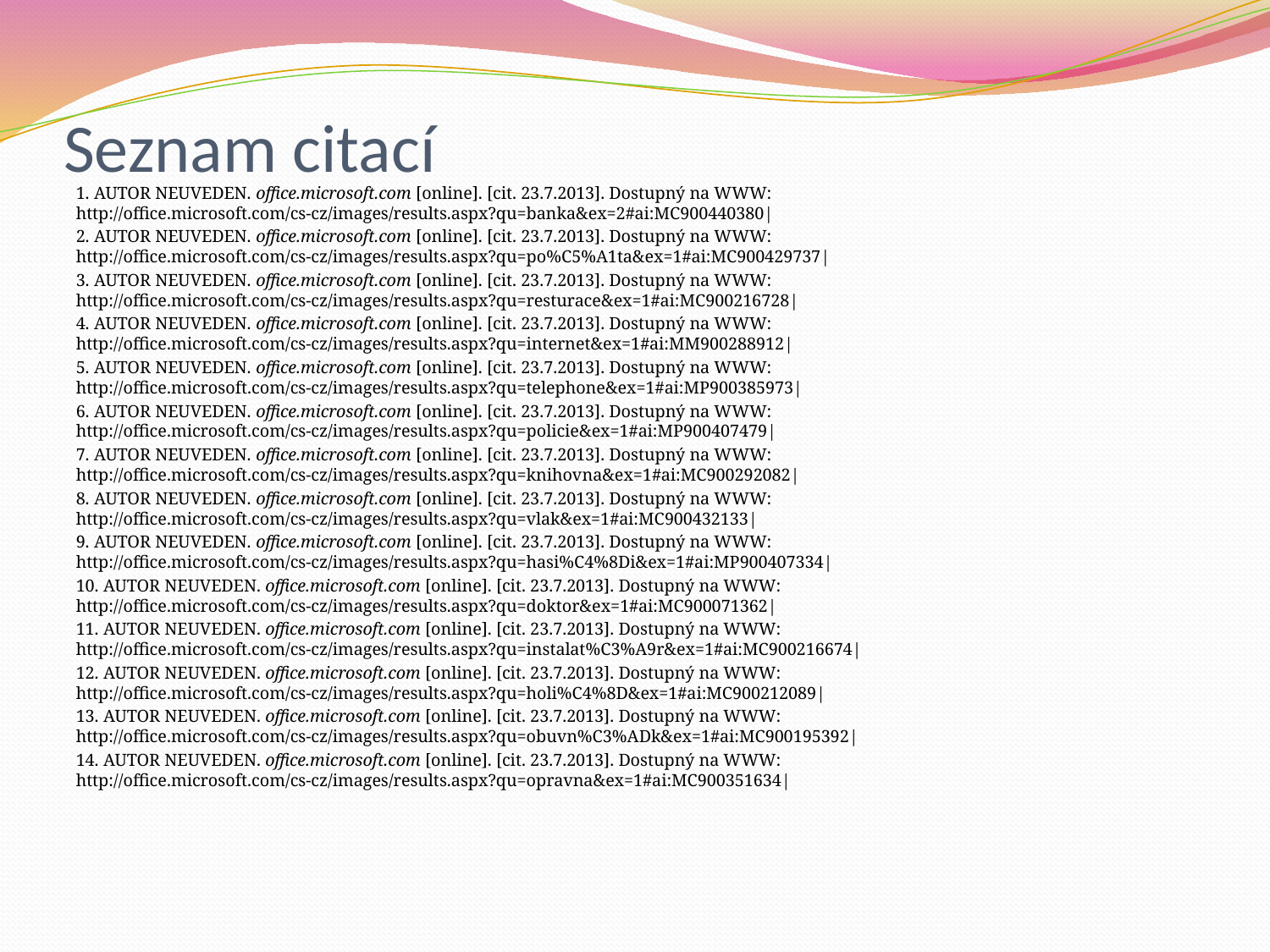

# Seznam citací
1. AUTOR NEUVEDEN. office.microsoft.com [online]. [cit. 23.7.2013]. Dostupný na WWW: http://office.microsoft.com/cs-cz/images/results.aspx?qu=banka&ex=2#ai:MC900440380|
2. AUTOR NEUVEDEN. office.microsoft.com [online]. [cit. 23.7.2013]. Dostupný na WWW: http://office.microsoft.com/cs-cz/images/results.aspx?qu=po%C5%A1ta&ex=1#ai:MC900429737|
3. AUTOR NEUVEDEN. office.microsoft.com [online]. [cit. 23.7.2013]. Dostupný na WWW: http://office.microsoft.com/cs-cz/images/results.aspx?qu=resturace&ex=1#ai:MC900216728|
4. AUTOR NEUVEDEN. office.microsoft.com [online]. [cit. 23.7.2013]. Dostupný na WWW: http://office.microsoft.com/cs-cz/images/results.aspx?qu=internet&ex=1#ai:MM900288912|
5. AUTOR NEUVEDEN. office.microsoft.com [online]. [cit. 23.7.2013]. Dostupný na WWW: http://office.microsoft.com/cs-cz/images/results.aspx?qu=telephone&ex=1#ai:MP900385973|
6. AUTOR NEUVEDEN. office.microsoft.com [online]. [cit. 23.7.2013]. Dostupný na WWW: http://office.microsoft.com/cs-cz/images/results.aspx?qu=policie&ex=1#ai:MP900407479|
7. AUTOR NEUVEDEN. office.microsoft.com [online]. [cit. 23.7.2013]. Dostupný na WWW: http://office.microsoft.com/cs-cz/images/results.aspx?qu=knihovna&ex=1#ai:MC900292082|
8. AUTOR NEUVEDEN. office.microsoft.com [online]. [cit. 23.7.2013]. Dostupný na WWW: http://office.microsoft.com/cs-cz/images/results.aspx?qu=vlak&ex=1#ai:MC900432133|
9. AUTOR NEUVEDEN. office.microsoft.com [online]. [cit. 23.7.2013]. Dostupný na WWW: http://office.microsoft.com/cs-cz/images/results.aspx?qu=hasi%C4%8Di&ex=1#ai:MP900407334|
10. AUTOR NEUVEDEN. office.microsoft.com [online]. [cit. 23.7.2013]. Dostupný na WWW: http://office.microsoft.com/cs-cz/images/results.aspx?qu=doktor&ex=1#ai:MC900071362|
11. AUTOR NEUVEDEN. office.microsoft.com [online]. [cit. 23.7.2013]. Dostupný na WWW: http://office.microsoft.com/cs-cz/images/results.aspx?qu=instalat%C3%A9r&ex=1#ai:MC900216674|
12. AUTOR NEUVEDEN. office.microsoft.com [online]. [cit. 23.7.2013]. Dostupný na WWW: http://office.microsoft.com/cs-cz/images/results.aspx?qu=holi%C4%8D&ex=1#ai:MC900212089|
13. AUTOR NEUVEDEN. office.microsoft.com [online]. [cit. 23.7.2013]. Dostupný na WWW: http://office.microsoft.com/cs-cz/images/results.aspx?qu=obuvn%C3%ADk&ex=1#ai:MC900195392|
14. AUTOR NEUVEDEN. office.microsoft.com [online]. [cit. 23.7.2013]. Dostupný na WWW: http://office.microsoft.com/cs-cz/images/results.aspx?qu=opravna&ex=1#ai:MC900351634|